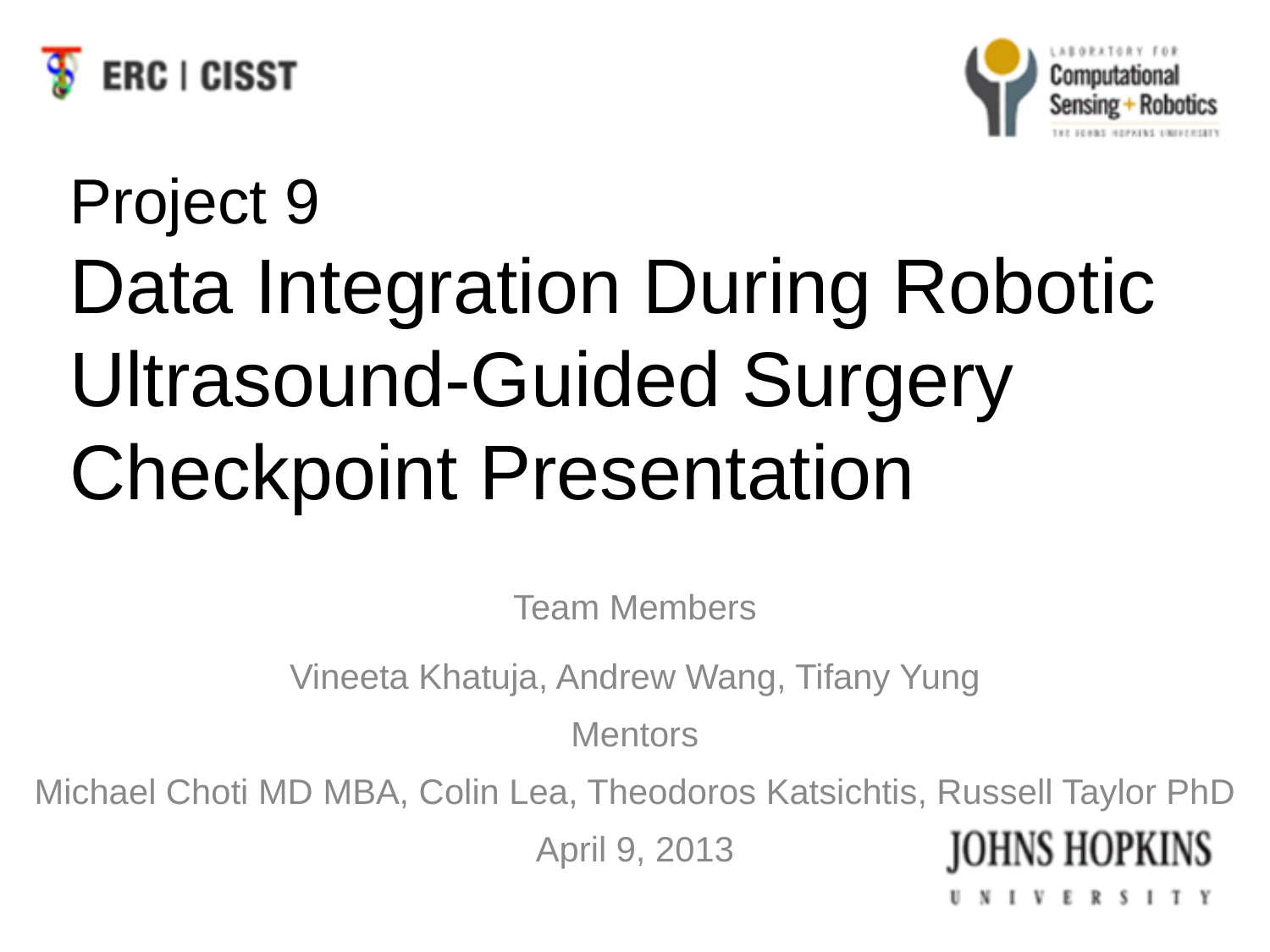

Project 9
Data Integration During Robotic Ultrasound-Guided Surgery
Checkpoint Presentation
Team Members
Vineeta Khatuja, Andrew Wang, Tifany Yung
Mentors
Michael Choti MD MBA, Colin Lea, Theodoros Katsichtis, Russell Taylor PhD
April 9, 2013